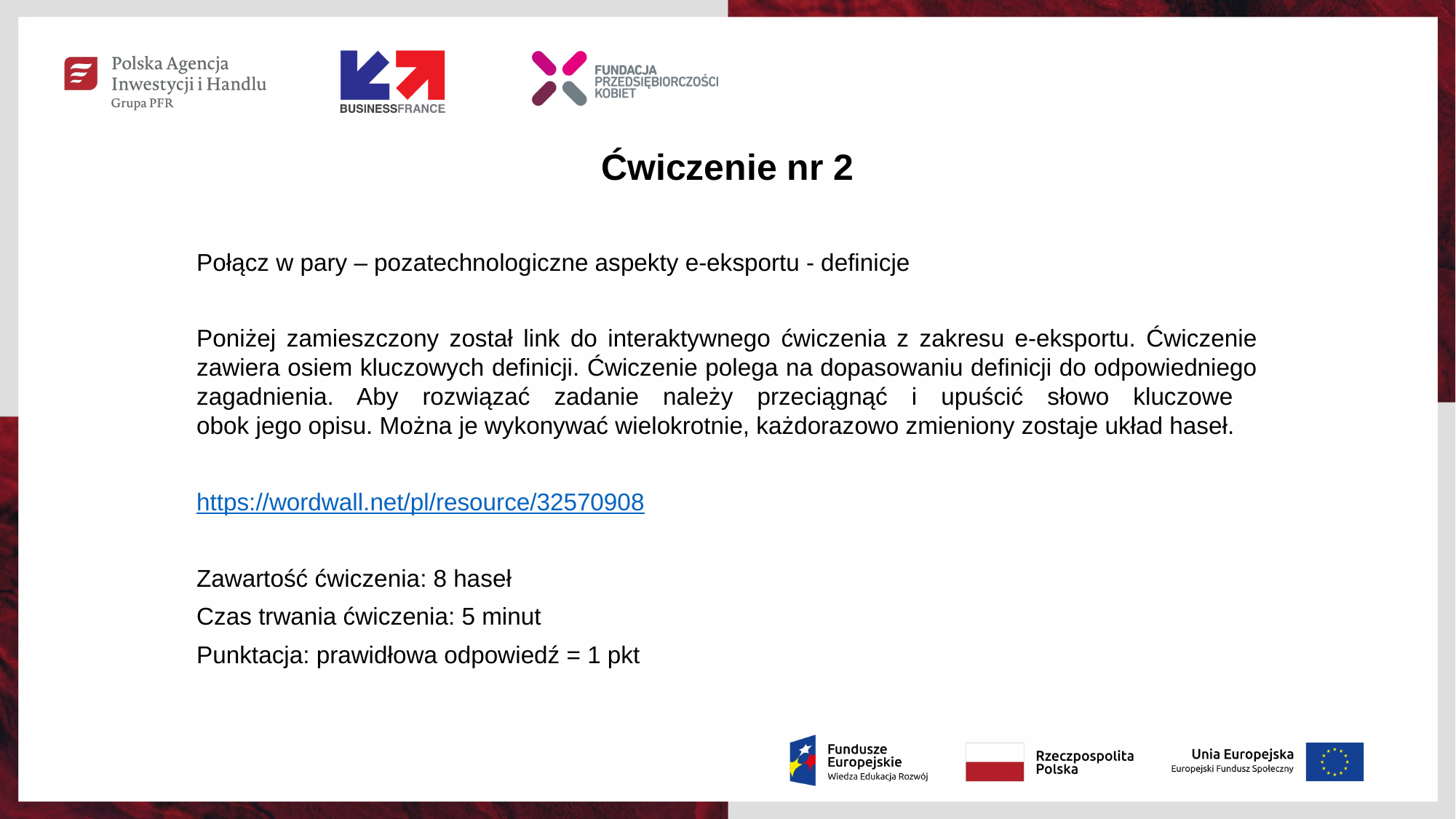

Ćwiczenie nr 2
Połącz w pary – pozatechnologiczne aspekty e-eksportu - definicje

Poniżej zamieszczony został link do interaktywnego ćwiczenia z zakresu e-eksportu. Ćwiczenie zawiera osiem kluczowych definicji. Ćwiczenie polega na dopasowaniu definicji do odpowiedniego zagadnienia. Aby rozwiązać zadanie należy przeciągnąć i upuścić słowo kluczowe
obok jego opisu. Można je wykonywać wielokrotnie, każdorazowo zmieniony zostaje układ haseł.

https://wordwall.net/pl/resource/32570908

Zawartość ćwiczenia: 8 haseł
Czas trwania ćwiczenia: 5 minut
Punktacja: prawidłowa odpowiedź = 1 pkt